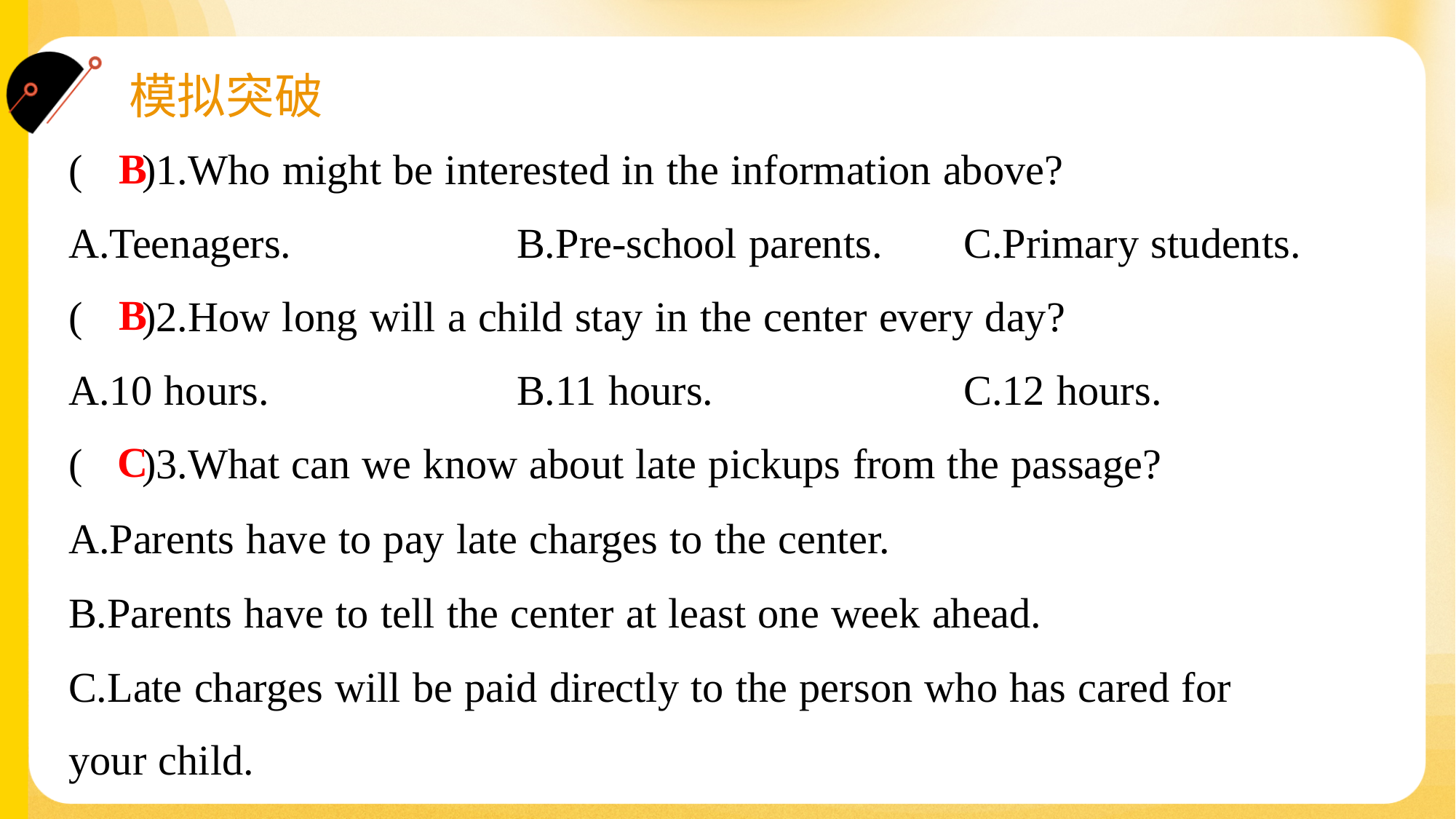

B
(     )1.Who might be interested in the information above?
A.Teenagers.	B.Pre-school parents.	C.Primary students.
B
(     )2.How long will a child stay in the center every day?
A.10 hours.	B.11 hours.	C.12 hours.
C
(     )3.What can we know about late pickups from the passage?
A.Parents have to pay late charges to the center.
B.Parents have to tell the center at least one week ahead.
C.Late charges will be paid directly to the person who has cared for
your child.